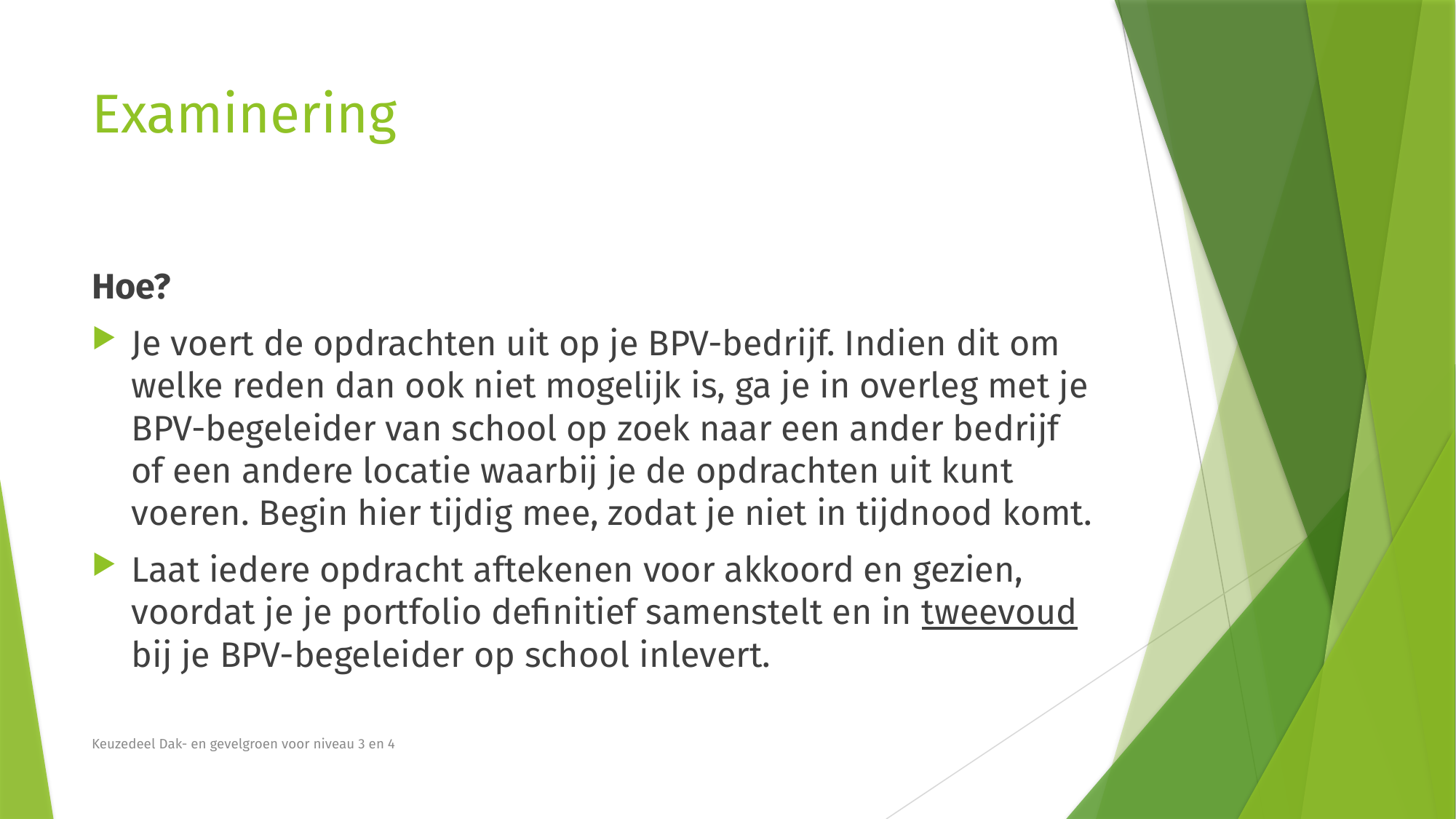

# Examinering
Hoe?
Je voert de opdrachten uit op je BPV-bedrijf. Indien dit om welke reden dan ook niet mogelijk is, ga je in overleg met je BPV-begeleider van school op zoek naar een ander bedrijf of een andere locatie waarbij je de opdrachten uit kunt voeren. Begin hier tijdig mee, zodat je niet in tijdnood komt.
Laat iedere opdracht aftekenen voor akkoord en gezien, voordat je je portfolio definitief samenstelt en in tweevoud bij je BPV-begeleider op school inlevert.

Keuzedeel Dak- en gevelgroen voor niveau 3 en 4